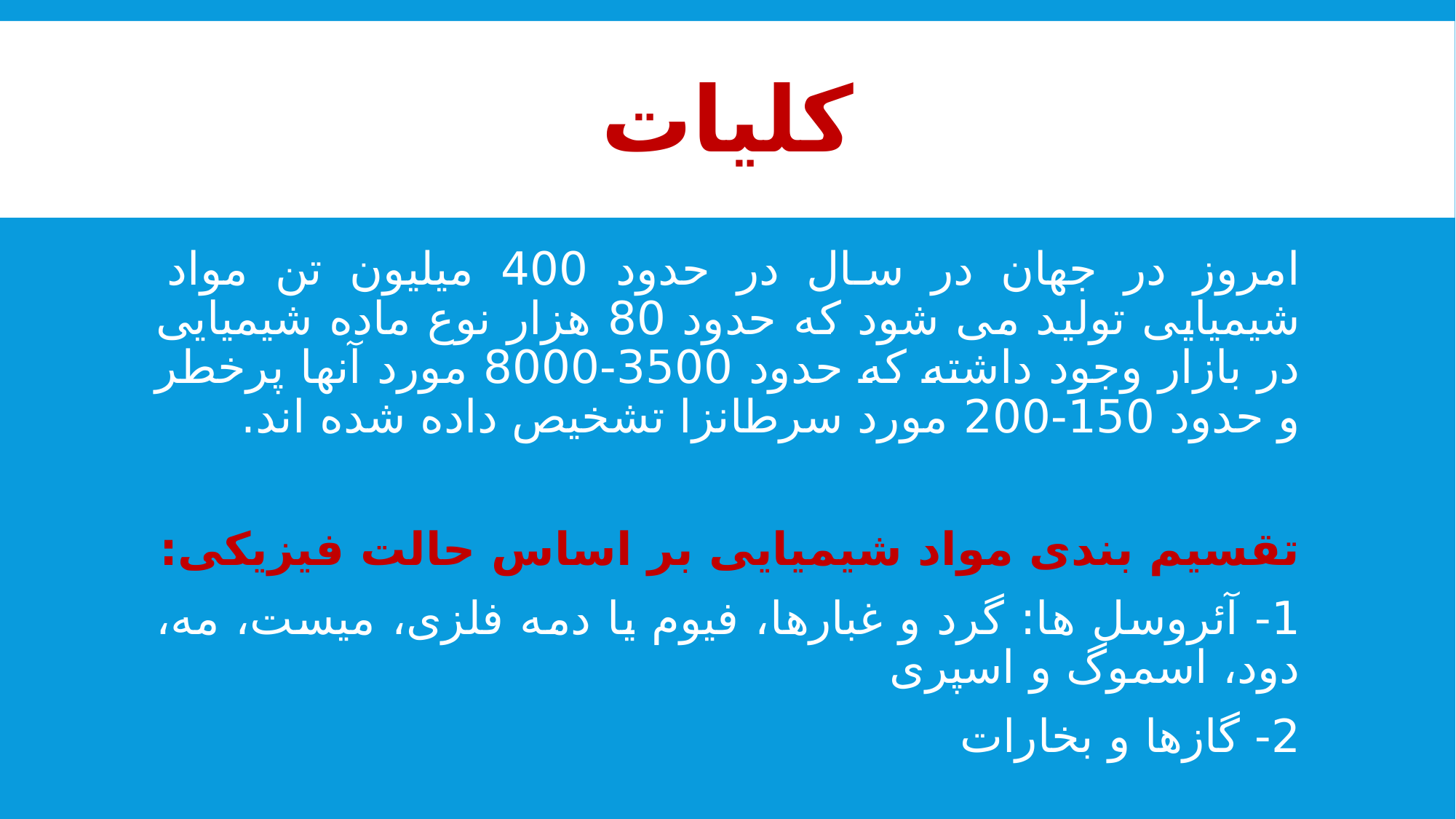

# کلیات
امروز در جهان در سال در حدود 400 میلیون تن مواد شیمیایی تولید می شود که حدود 80 هزار نوع ماده شیمیایی در بازار وجود داشته که حدود 3500-8000 مورد آنها پرخطر و حدود 150-200 مورد سرطانزا تشخیص داده شده اند.

تقسیم بندی مواد شیمیایی بر اساس حالت فیزیکی:
1- آئروسل ها: گرد و غبارها، فیوم یا دمه فلزی، میست، مه، دود، اسموگ و اسپری
2- گازها و بخارات